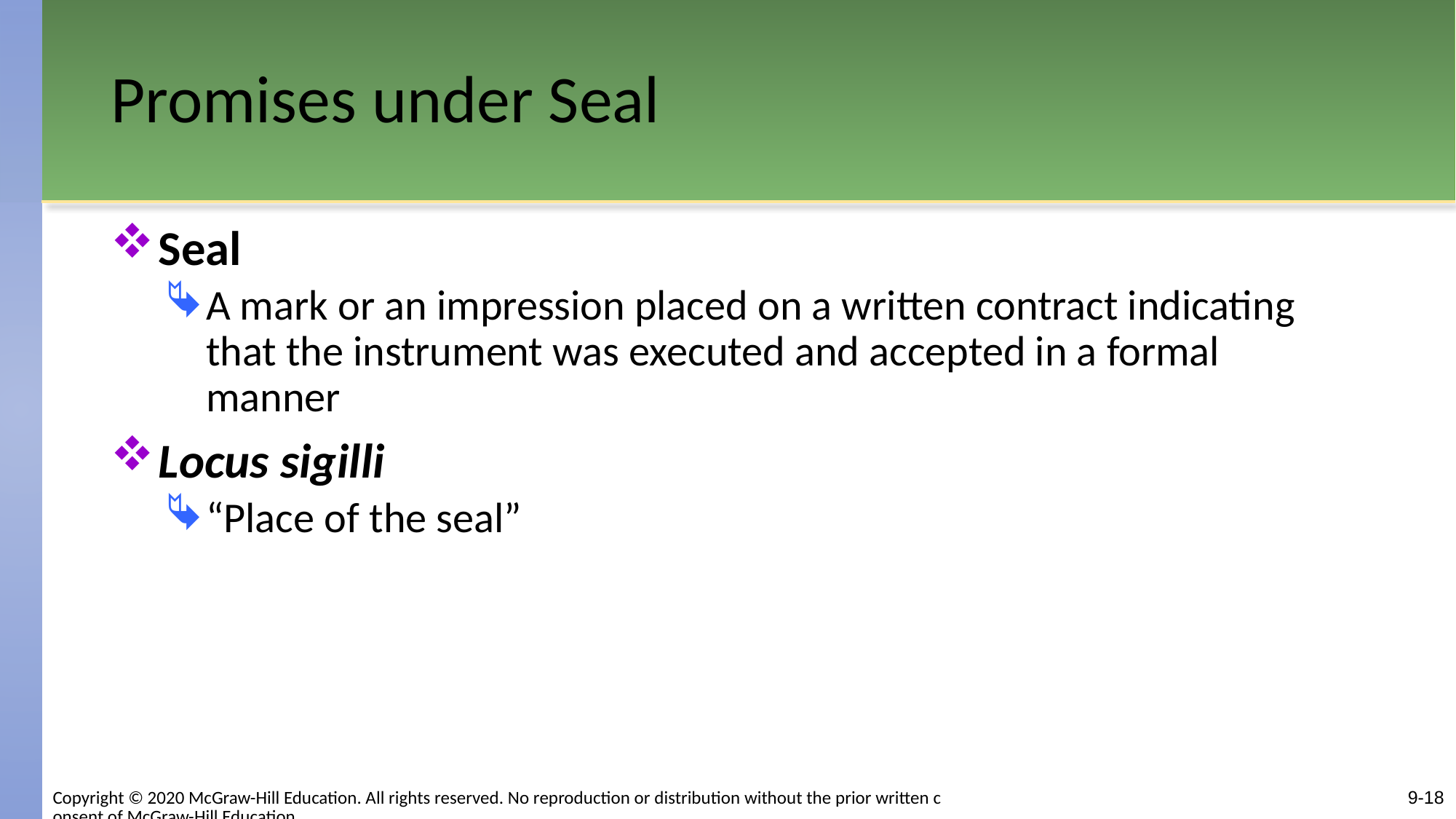

# Promises under Seal
Seal
A mark or an impression placed on a written contract indicating that the instrument was executed and accepted in a formal manner
Locus sigilli
“Place of the seal”

9-18
Copyright © 2020 McGraw-Hill Education. All rights reserved. No reproduction or distribution without the prior written consent of McGraw-Hill Education.